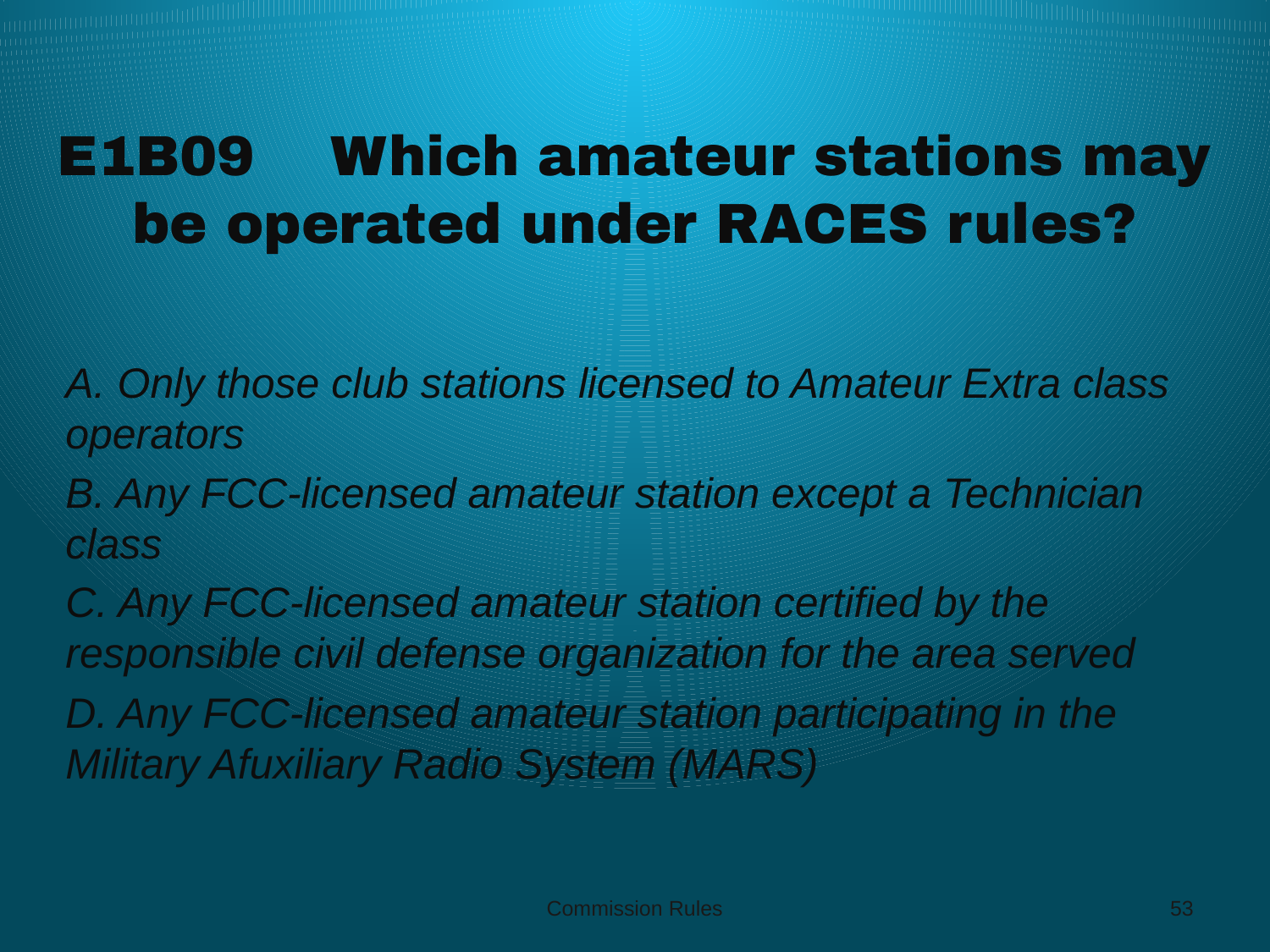

# E1B09    Which amateur stations may be operated under RACES rules?
A. Only those club stations licensed to Amateur Extra class operators
B. Any FCC-licensed amateur station except a Technician class
C. Any FCC-licensed amateur station certified by the responsible civil defense organization for the area served
D. Any FCC-licensed amateur station participating in the Military Afuxiliary Radio System (MARS)

Commission Rules
53